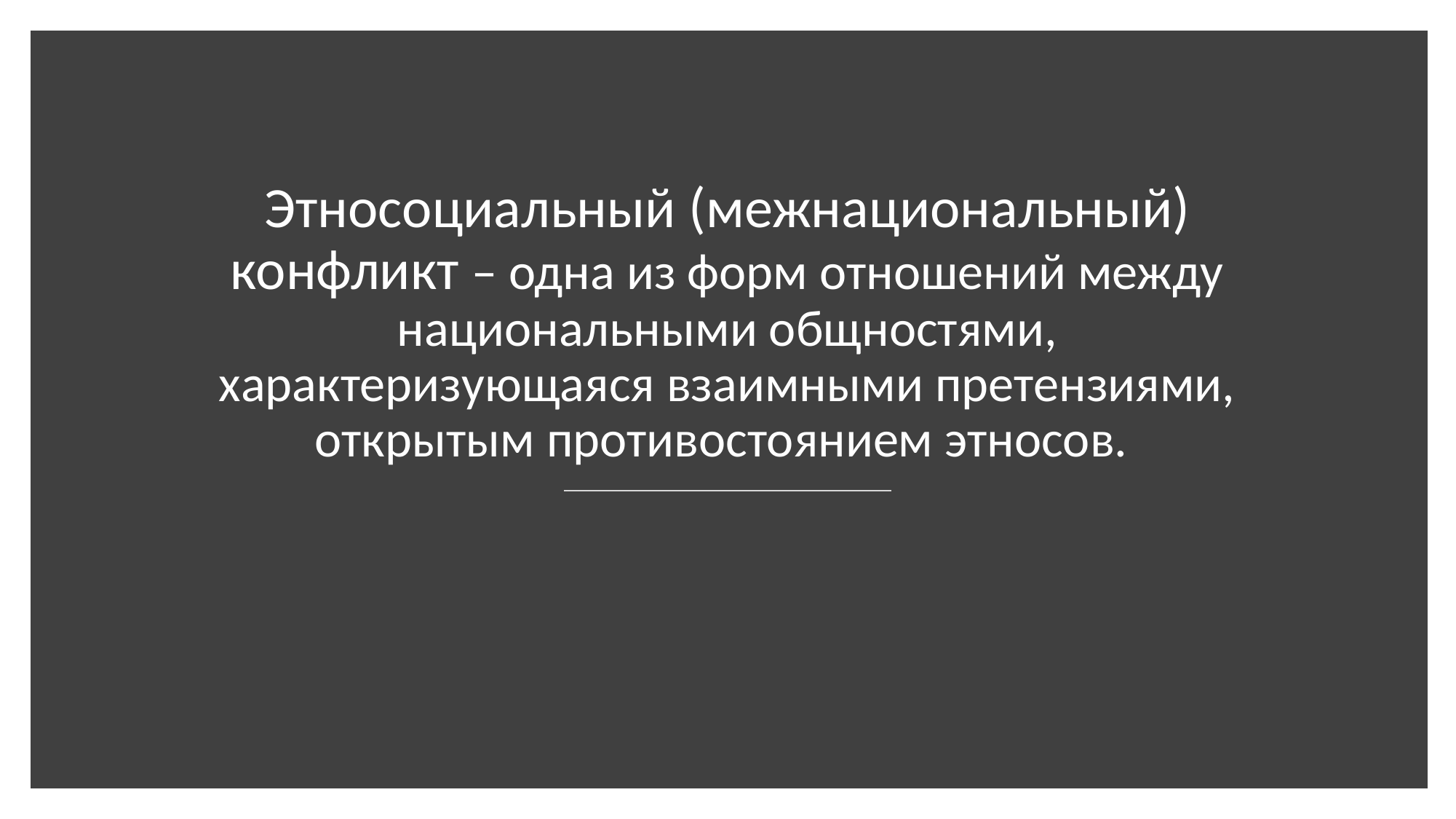

# Этносоциальный (межнациональный) конфликт – одна из форм отношений между национальными общностями, характеризующаяся взаимными претензиями, открытым противостоянием этносов.